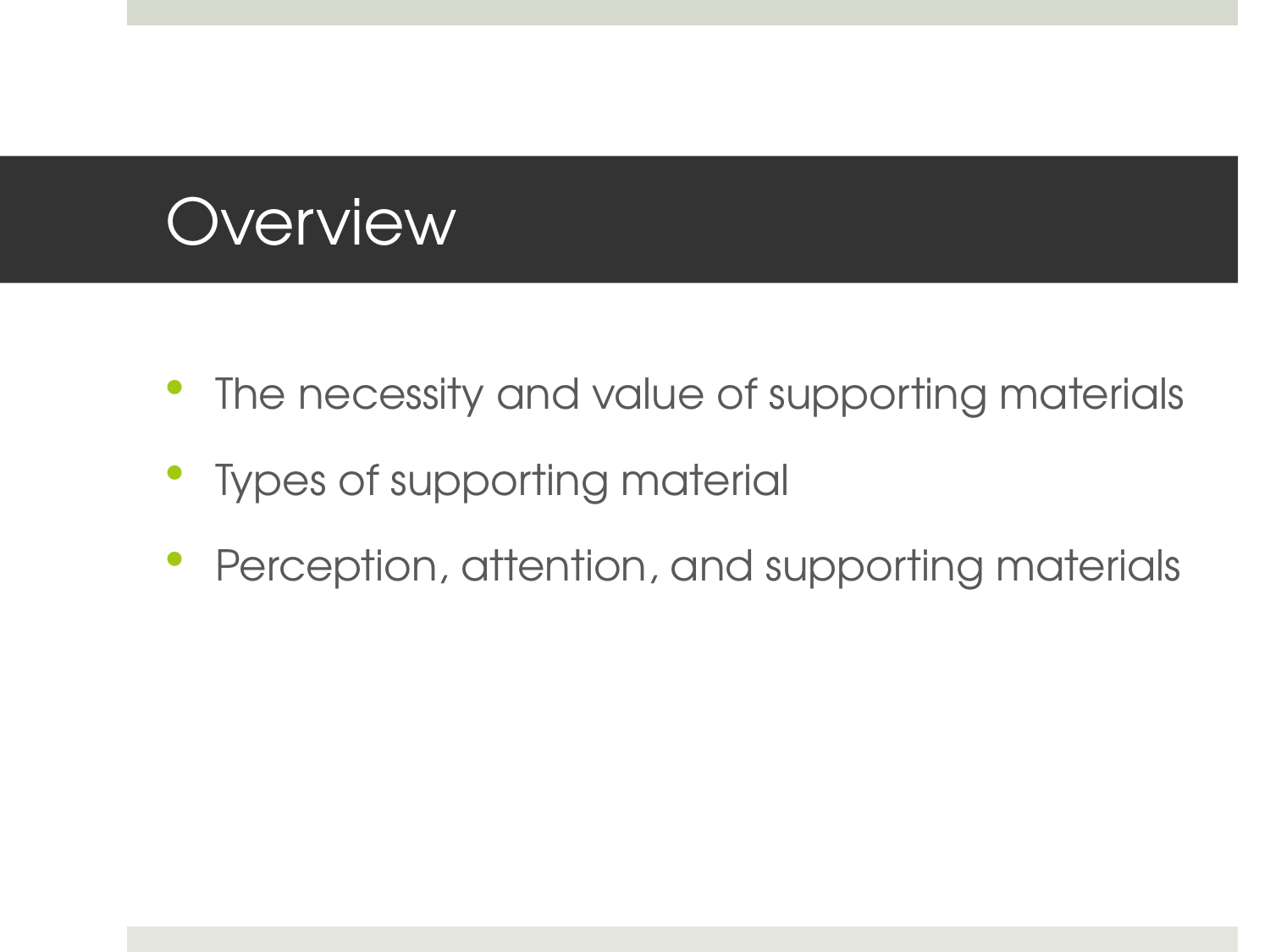

# Overview
The necessity and value of supporting materials
Types of supporting material
Perception, attention, and supporting materials